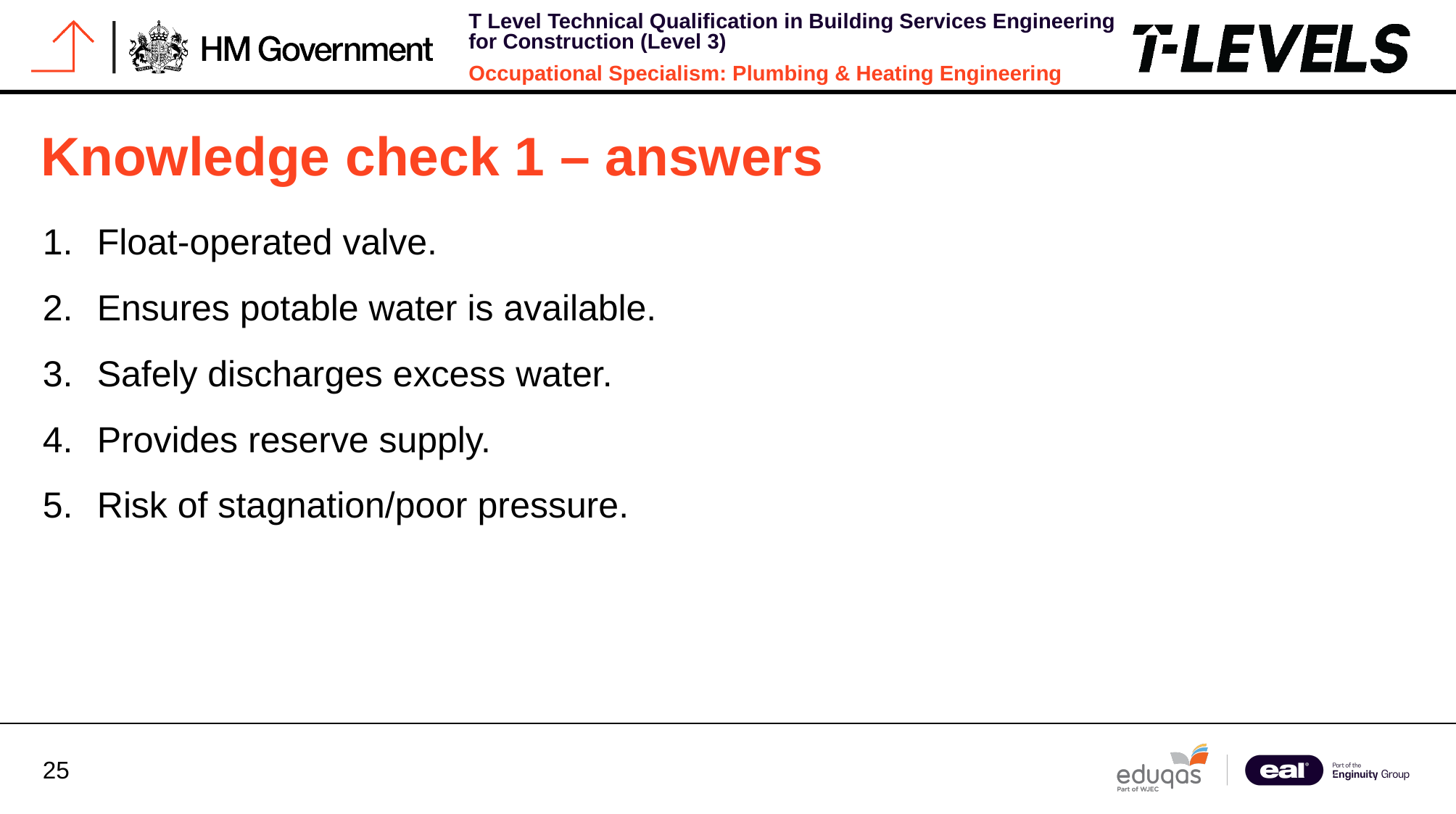

# Knowledge check 1 – answers
Float-operated valve.
Ensures potable water is available.
Safely discharges excess water.
Provides reserve supply.
Risk of stagnation/poor pressure.